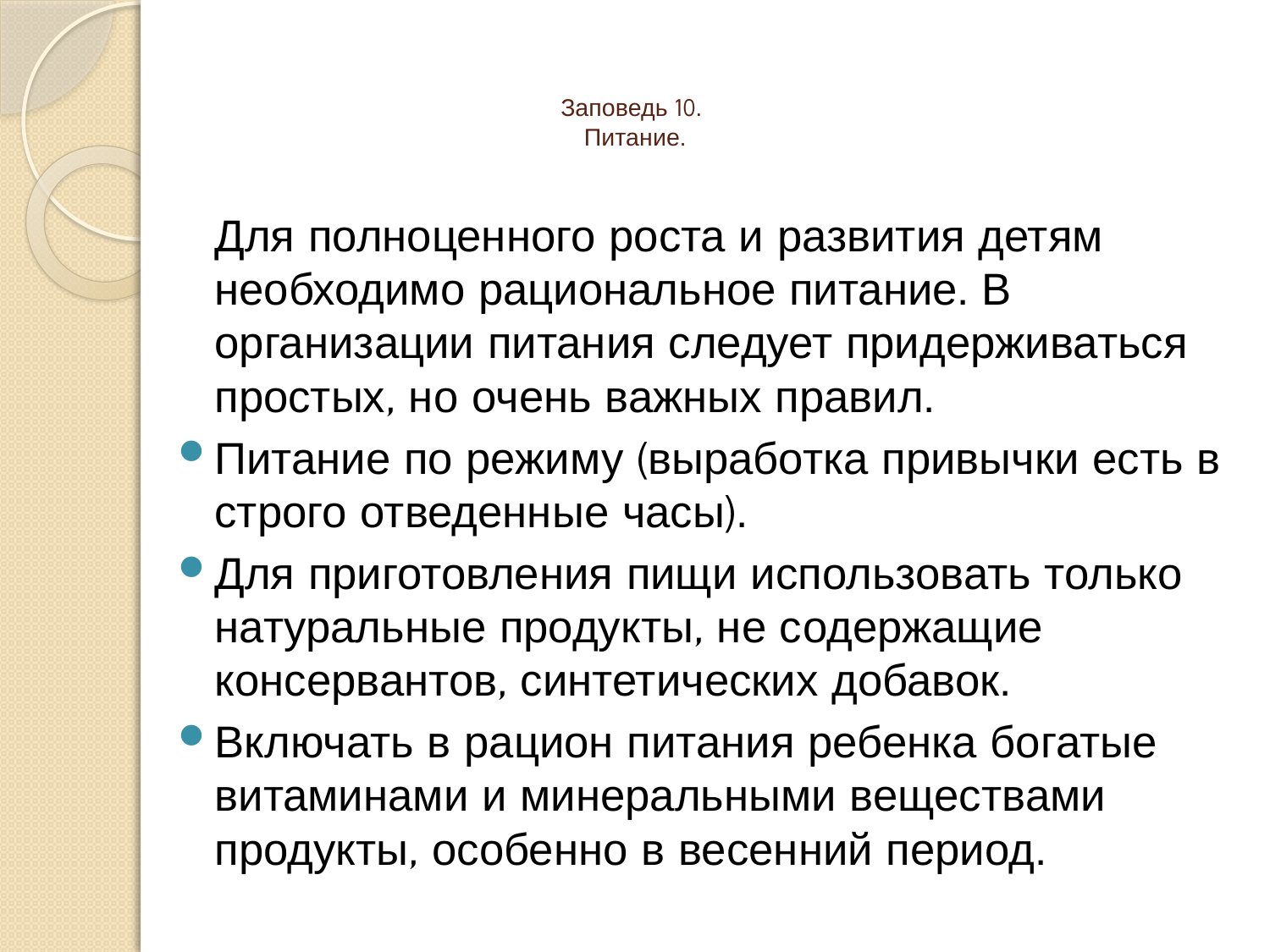

# Заповедь 10. Питание.
	Для полноценного роста и развития детям необходимо рациональное питание. В организации питания следует придерживаться простых, но очень важных правил.
Питание по режиму (выработка привычки есть в строго отведенные часы).
Для приготовления пищи использовать только натуральные продукты, не содержащие консервантов, синтетических добавок.
Включать в рацион питания ребенка богатые витаминами и минеральными веществами продукты, особенно в весенний период.